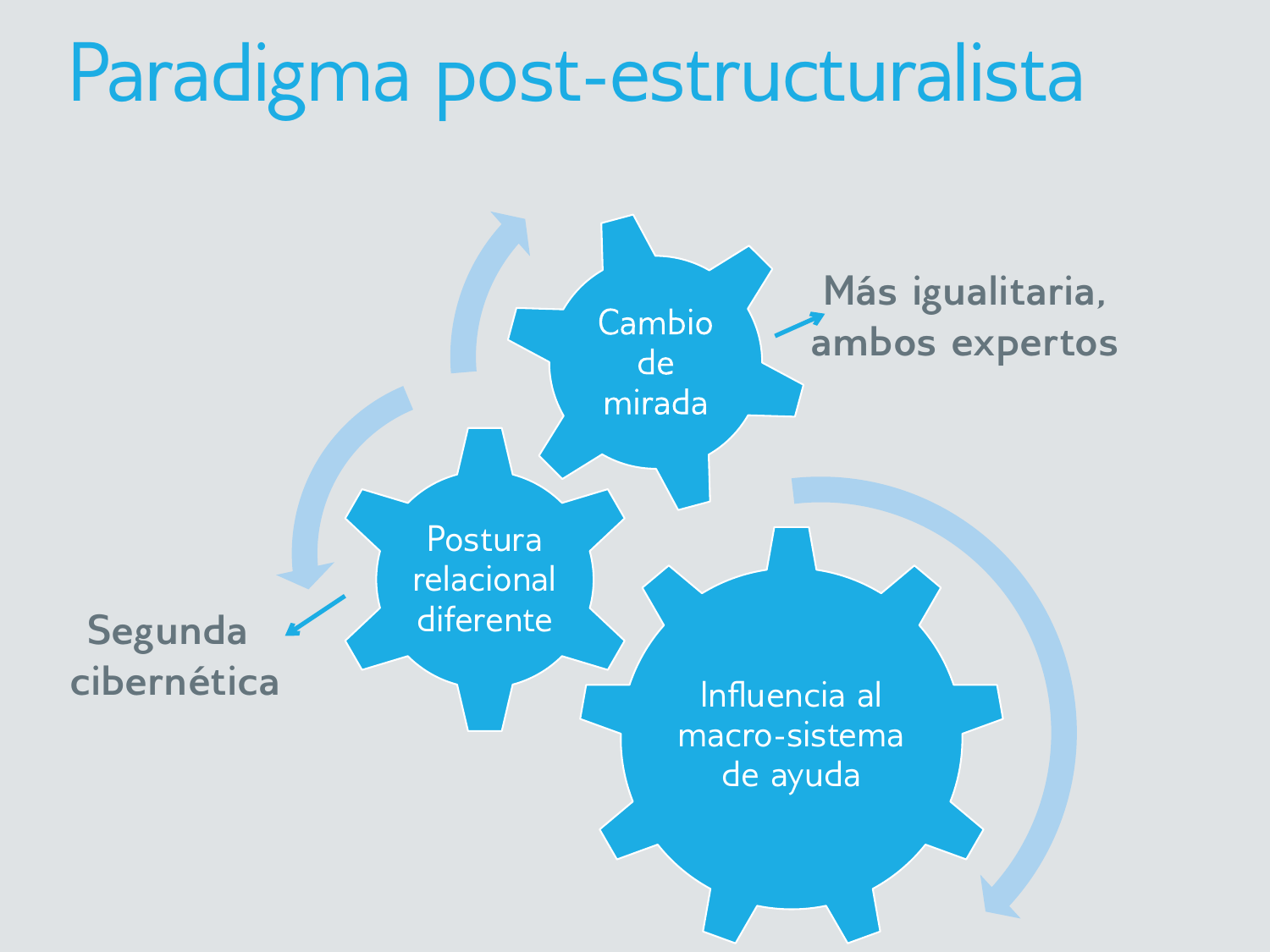

Paradigma post-estructuralista
Influencia al macro-sistema de ayuda
Postura relacional diferente
Cambio de mirada
Más igualitaria, ambos expertos
Segunda
cibernética